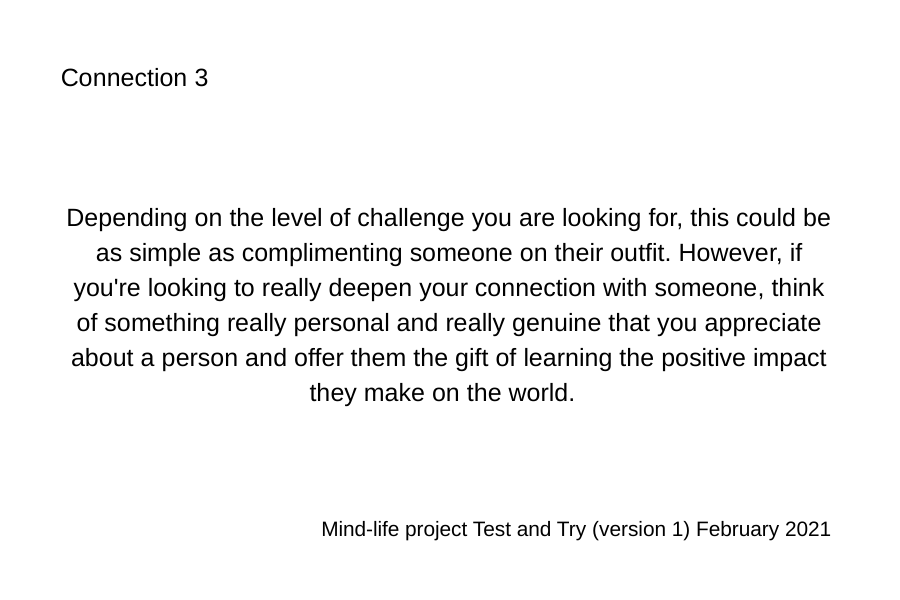

Connection 3
Depending on the level of challenge you are looking for, this could be as simple as complimenting someone on their outfit. However, if you're looking to really deepen your connection with someone, think of something really personal and really genuine that you appreciate about a person and offer them the gift of learning the positive impact they make on the world.
Mind-life project Test and Try (version 1) February 2021